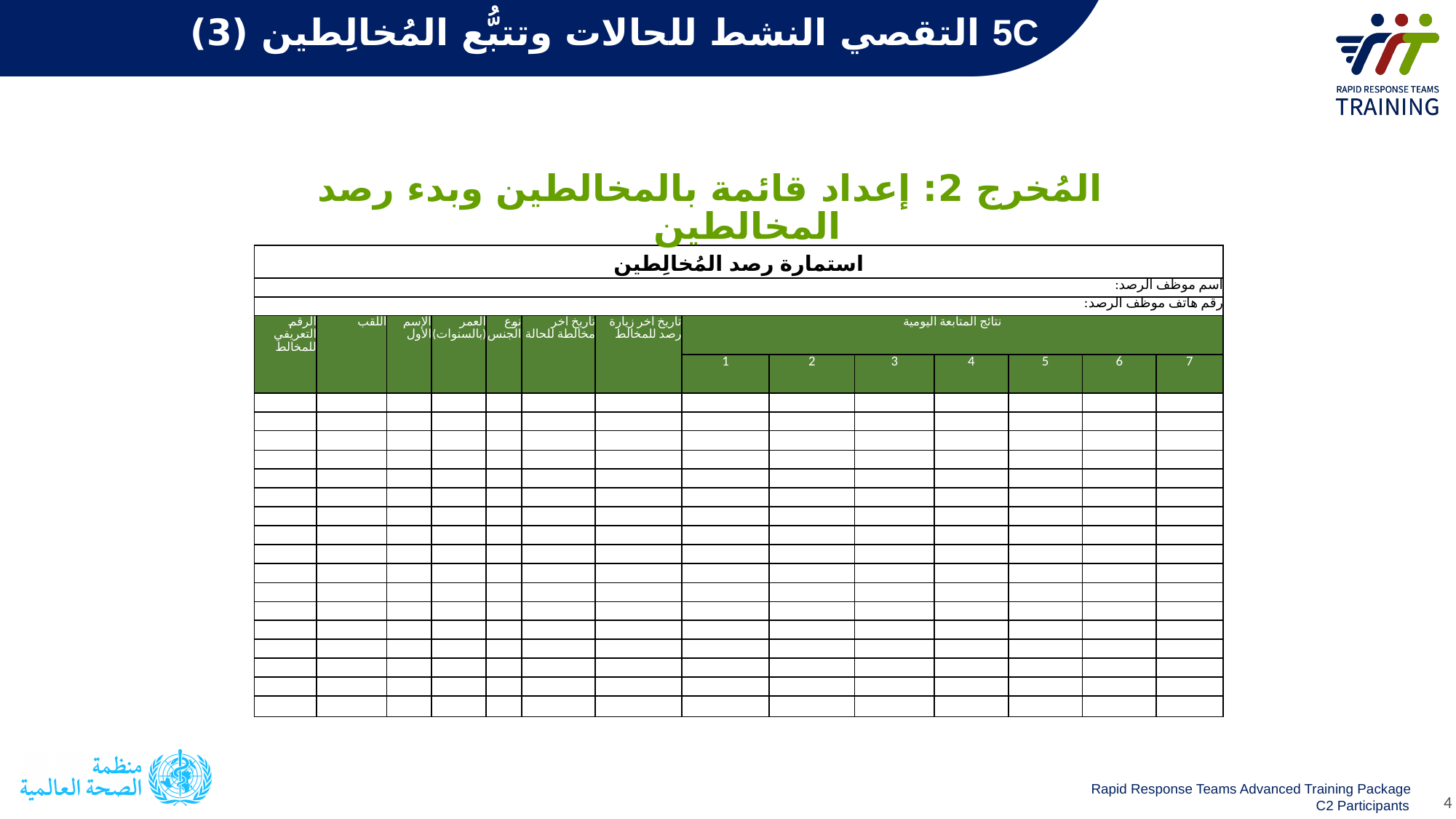

# 5C التقصي النشط للحالات وتتبُّع المُخالِطين (3)
المُخرج 2: إعداد قائمة بالمخالطين وبدء رصد المخالطين
| استمارة رصد المُخالِطين |  |  |  |  |  |  |  |  |  |  |  |  |  |
| --- | --- | --- | --- | --- | --- | --- | --- | --- | --- | --- | --- | --- | --- |
| اسم موظف الرصد: |  |  |  |  |  |  |  |  |  |  |  |  |  |
| رقم هاتف موظف الرصد: |  |  |  |  |  |  |  |  |  |  |  |  |  |
| الرقم التعريفي للمخالط | اللقب | الاسم الأول | العمر (بالسنوات) | نوع الجنس | تاريخ آخر مخالطة للحالة | تاريخ آخر زيارة رصد للمخالط | نتائج المتابعة اليومية |  |  |  |  |  |  |
|  |  |  |  |  |  |  | 1 | 2 | 3 | 4 | 5 | 6 | 7 |
|  |  |  |  |  |  |  |  |  |  |  |  |  |  |
|  |  |  |  |  |  |  |  |  |  |  |  |  |  |
|  |  |  |  |  |  |  |  |  |  |  |  |  |  |
|  |  |  |  |  |  |  |  |  |  |  |  |  |  |
|  |  |  |  |  |  |  |  |  |  |  |  |  |  |
|  |  |  |  |  |  |  |  |  |  |  |  |  |  |
|  |  |  |  |  |  |  |  |  |  |  |  |  |  |
|  |  |  |  |  |  |  |  |  |  |  |  |  |  |
|  |  |  |  |  |  |  |  |  |  |  |  |  |  |
|  |  |  |  |  |  |  |  |  |  |  |  |  |  |
|  |  |  |  |  |  |  |  |  |  |  |  |  |  |
|  |  |  |  |  |  |  |  |  |  |  |  |  |  |
|  |  |  |  |  |  |  |  |  |  |  |  |  |  |
|  |  |  |  |  |  |  |  |  |  |  |  |  |  |
|  |  |  |  |  |  |  |  |  |  |  |  |  |  |
|  |  |  |  |  |  |  |  |  |  |  |  |  |  |
|  |  |  |  |  |  |  |  |  |  |  |  |  |  |